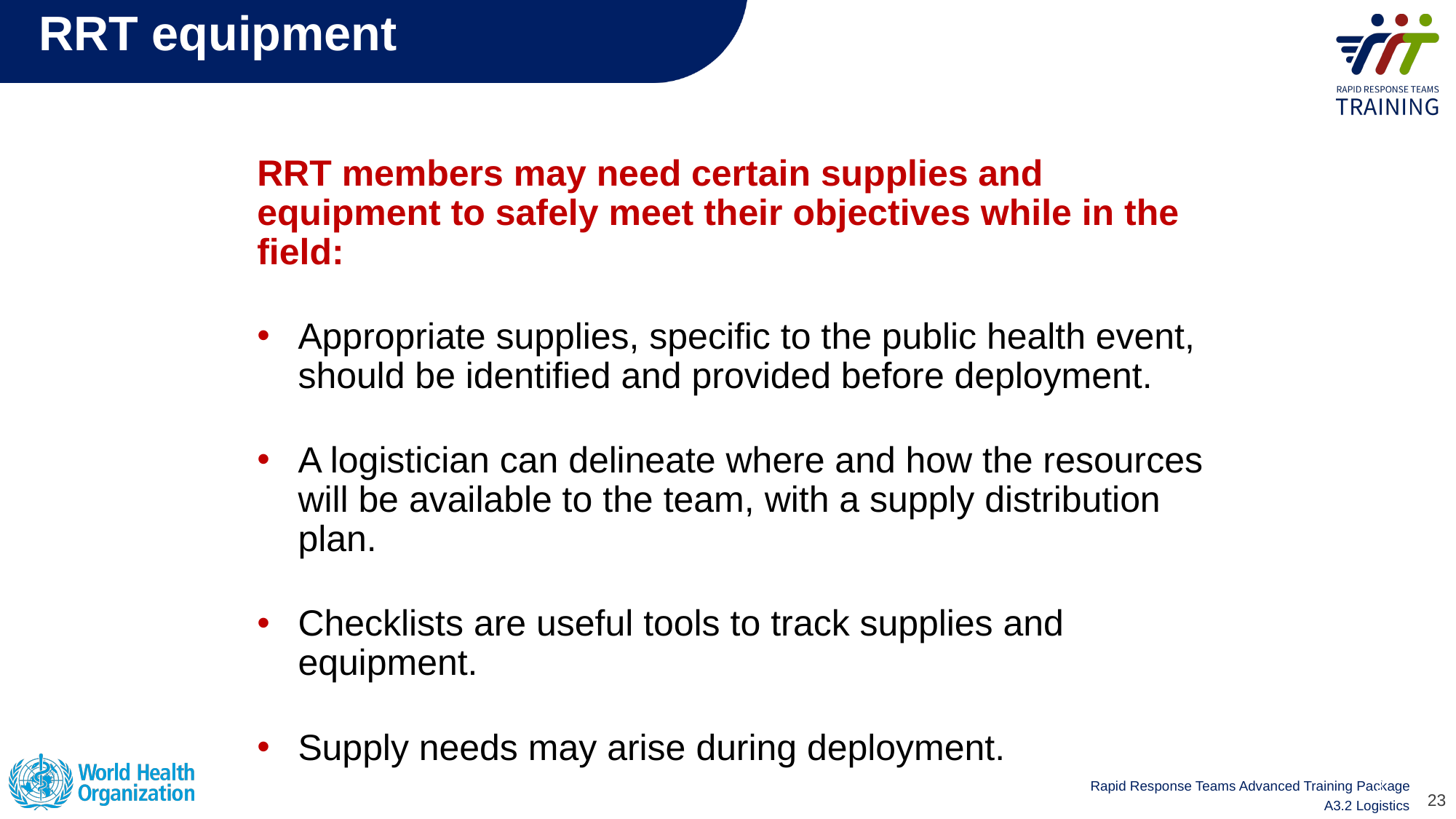

# RRT equipment
RRT members may need certain supplies and equipment to safely meet their objectives while in the field:

Appropriate supplies, specific to the public health event, should be identified and provided before deployment.

A logistician can delineate where and how the resources will be available to the team, with a supply distribution plan.

Checklists are useful tools to track supplies and equipment.

Supply needs may arise during deployment.
23